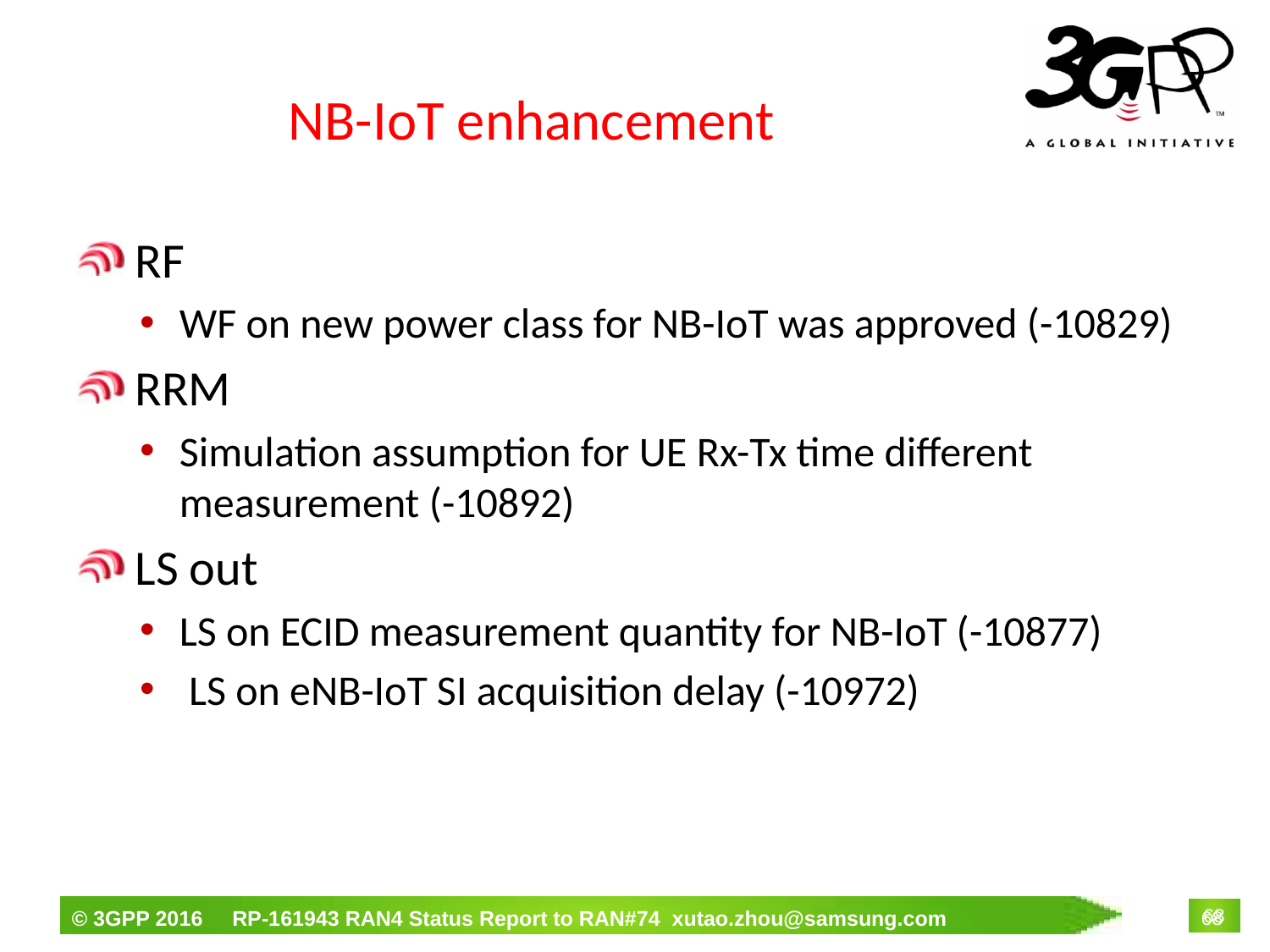

# NB-IoT enhancement
 RF
WF on new power class for NB-IoT was approved (-10829)
 RRM
Simulation assumption for UE Rx-Tx time different measurement (-10892)
 LS out
LS on ECID measurement quantity for NB-IoT (-10877)
 LS on eNB-IoT SI acquisition delay (-10972)
68